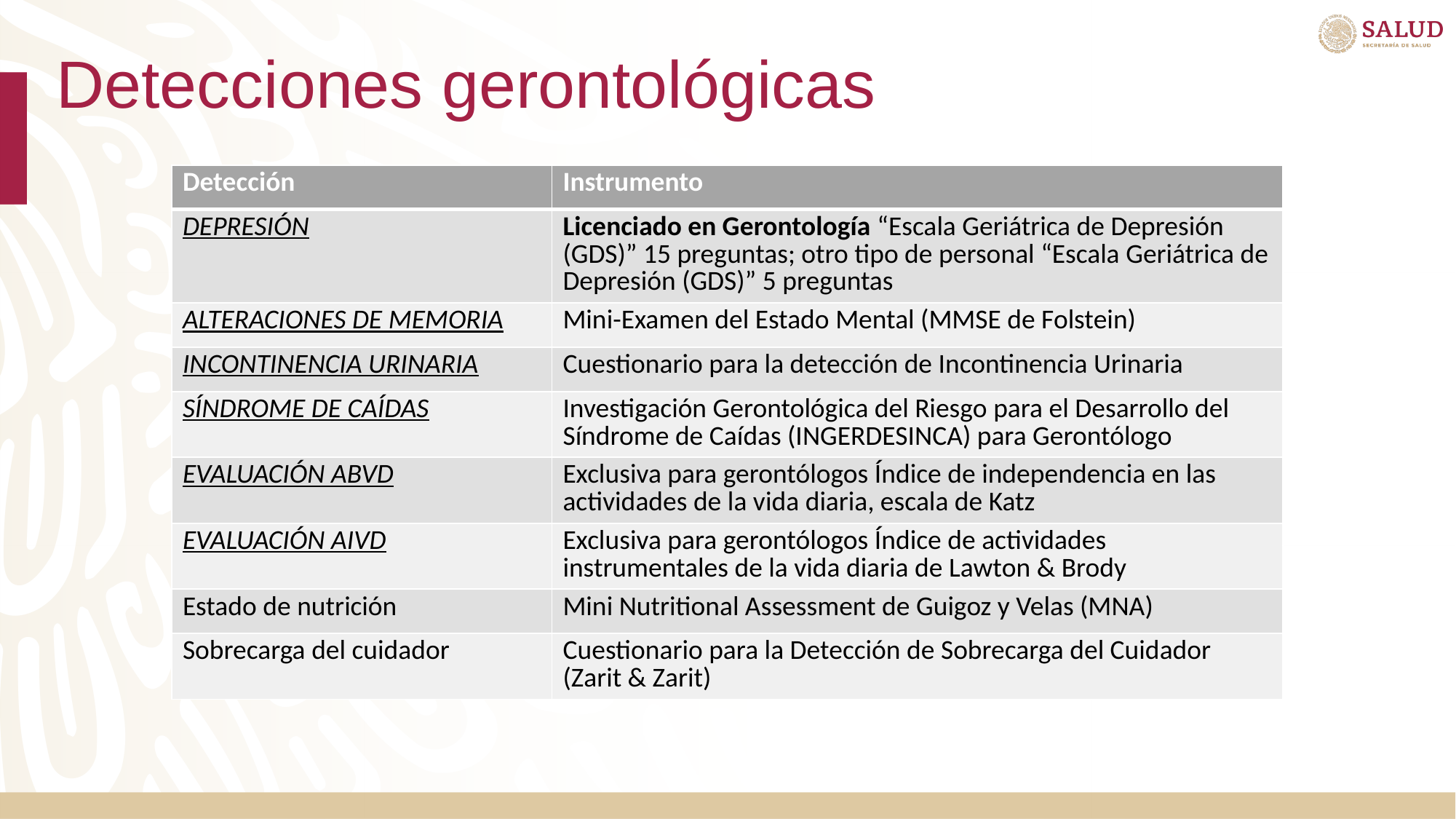

# Detecciones gerontológicas
| Detección | Instrumento |
| --- | --- |
| DEPRESIÓN | Licenciado en Gerontología “Escala Geriátrica de Depresión (GDS)” 15 preguntas; otro tipo de personal “Escala Geriátrica de Depresión (GDS)” 5 preguntas |
| ALTERACIONES DE MEMORIA | Mini-Examen del Estado Mental (MMSE de Folstein) |
| INCONTINENCIA URINARIA | Cuestionario para la detección de Incontinencia Urinaria |
| SÍNDROME DE CAÍDAS | Investigación Gerontológica del Riesgo para el Desarrollo del Síndrome de Caídas (INGERDESINCA) para Gerontólogo |
| EVALUACIÓN ABVD | Exclusiva para gerontólogos Índice de independencia en las actividades de la vida diaria, escala de Katz |
| EVALUACIÓN AIVD | Exclusiva para gerontólogos Índice de actividades instrumentales de la vida diaria de Lawton & Brody |
| Estado de nutrición | Mini Nutritional Assessment de Guigoz y Velas (MNA) |
| Sobrecarga del cuidador | Cuestionario para la Detección de Sobrecarga del Cuidador (Zarit & Zarit) |